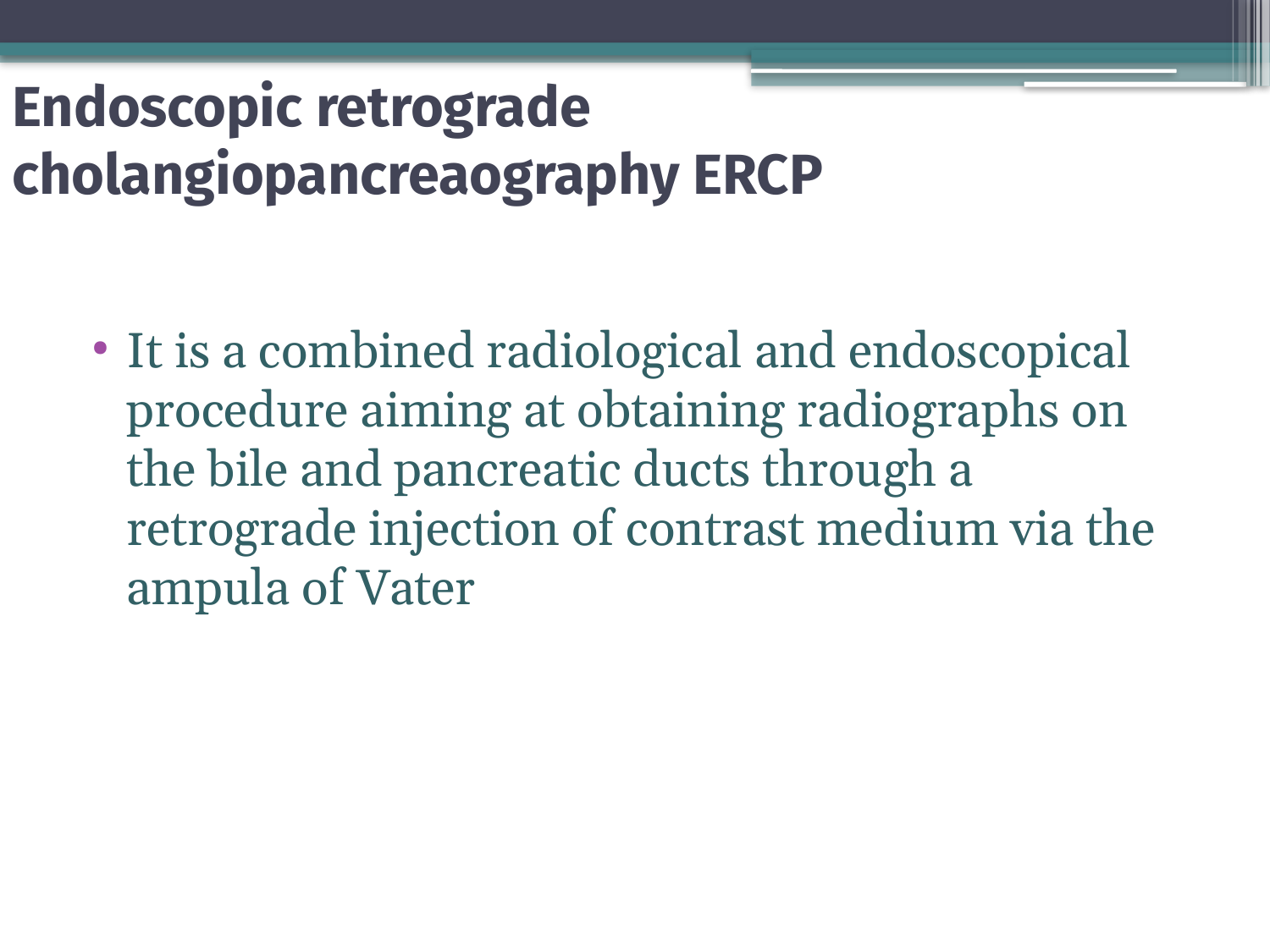

# Endoscopic retrograde cholangiopancreaography ERCP
It is a combined radiological and endoscopical procedure aiming at obtaining radiographs on the bile and pancreatic ducts through a retrograde injection of contrast medium via the ampula of Vater